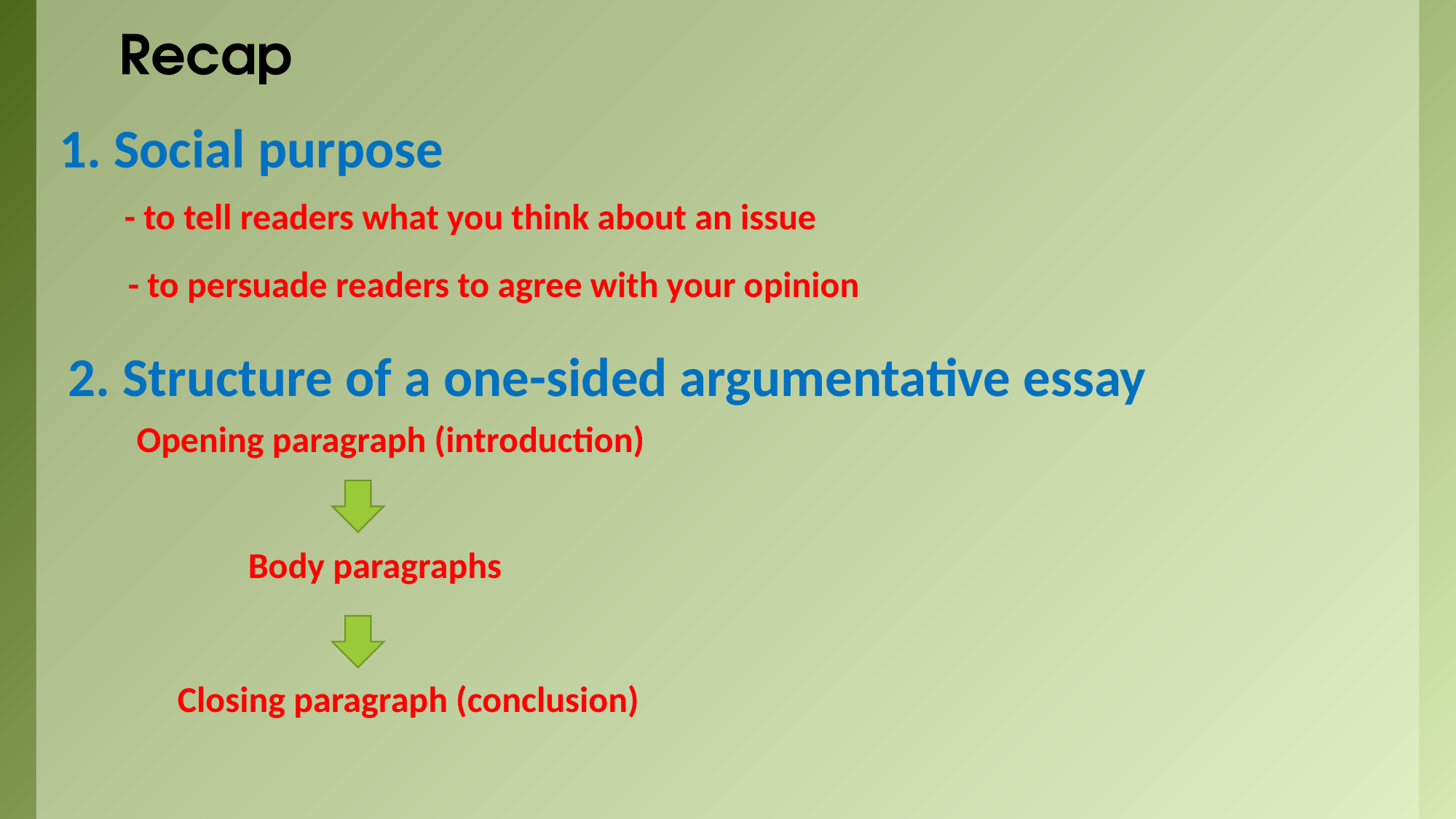

Recap
1. Social purpose
- to tell readers what you think about an issue
- to persuade readers to agree with your opinion
2. Structure of a one-sided argumentative essay
Opening paragraph (introduction)

Body paragraphs

Closing paragraph (conclusion)